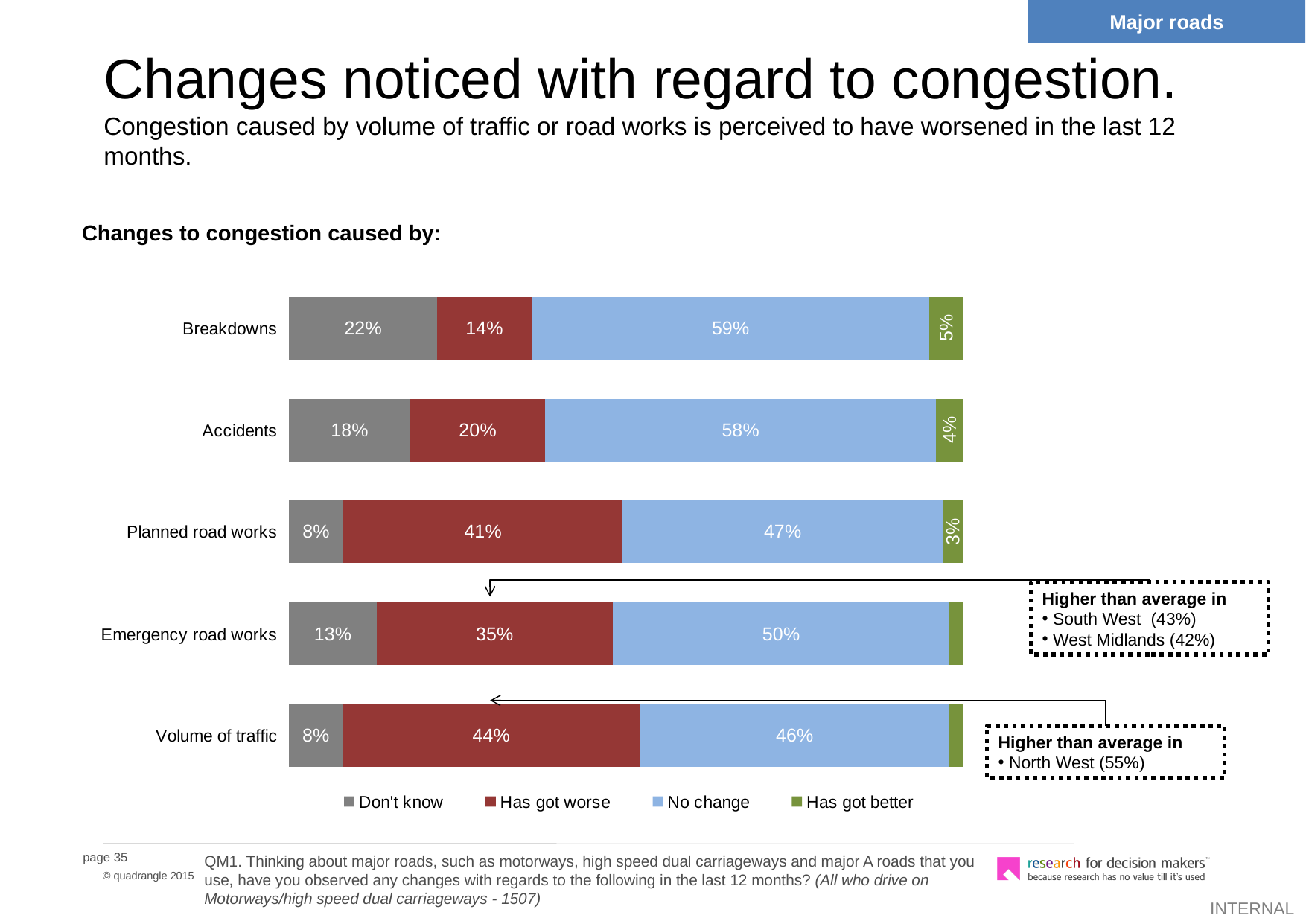

Major roads
# Changes noticed with regard to congestion. Congestion caused by volume of traffic or road works is perceived to have worsened in the last 12 months.
Changes to congestion caused by:

### Chart

| Category | Don't know | Has got worse | No change | Has got better |
|---|---|---|---|---|
| Breakdowns | 0.22 | 0.14 | 0.59 | 0.05 |
| Accidents | 0.18000000000000024 | 0.2 | 0.5800000000000001 | 0.04000000000000002 |
| Planned road works | 0.08000000000000004 | 0.4100000000000003 | 0.4700000000000001 | 0.030000000000000002 |
| Emergency road works | 0.13 | 0.3500000000000003 | 0.5 | 0.02000000000000001 |
| Volume of traffic | 0.08000000000000004 | 0.44 | 0.46 | 0.02000000000000001 |
Higher than average in
South West  (43%)
West Midlands (42%)

Higher than average in
North West (55%)
QM1. Thinking about major roads, such as motorways, high speed dual carriageways and major A roads that you use, have you observed any changes with regards to the following in the last 12 months? (All who drive on Motorways/high speed dual carriageways - 1507)